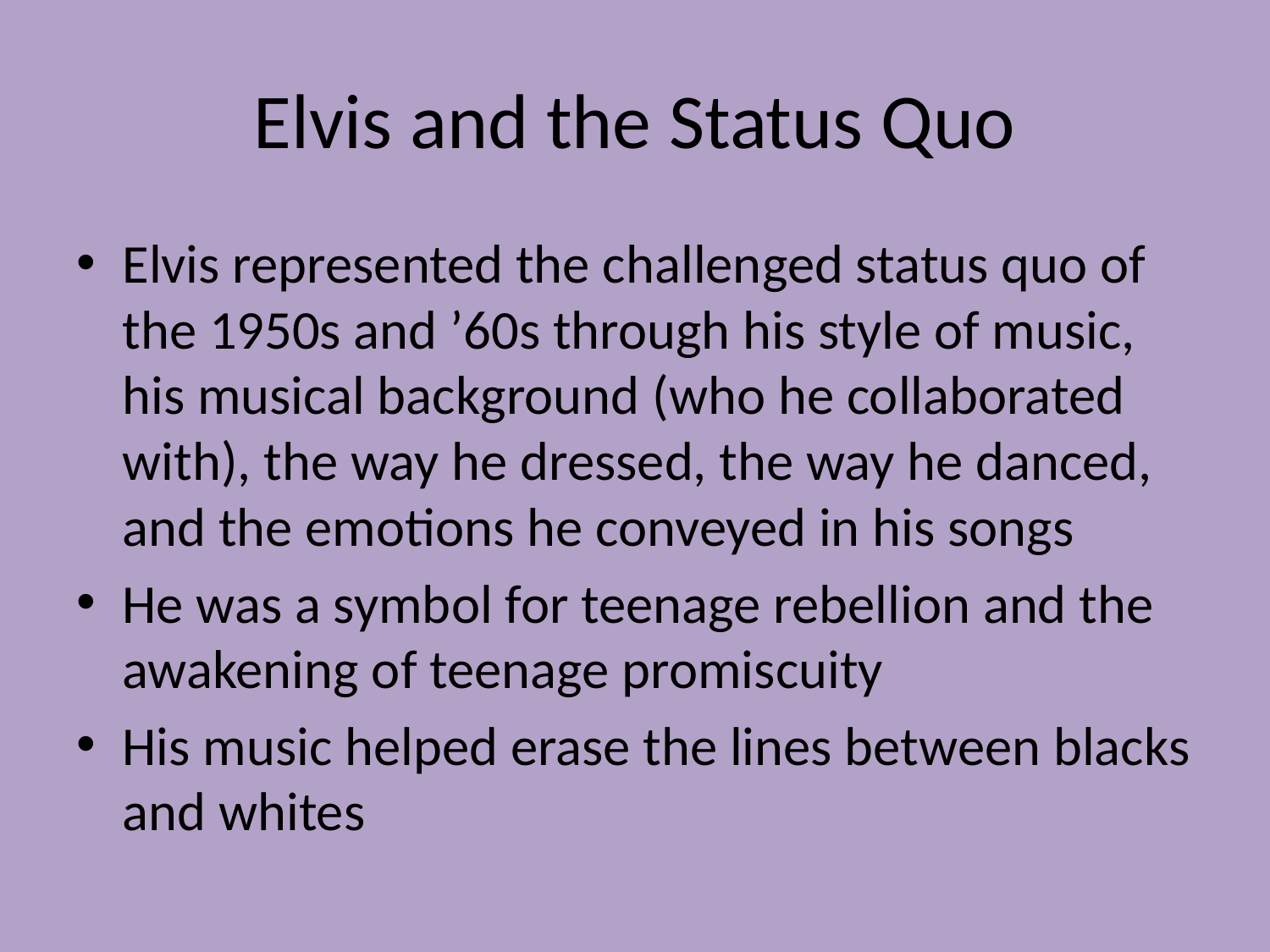

# Elvis and the Status Quo
Elvis represented the challenged status quo of the 1950s and ’60s through his style of music, his musical background (who he collaborated with), the way he dressed, the way he danced, and the emotions he conveyed in his songs
He was a symbol for teenage rebellion and the awakening of teenage promiscuity
His music helped erase the lines between blacks and whites